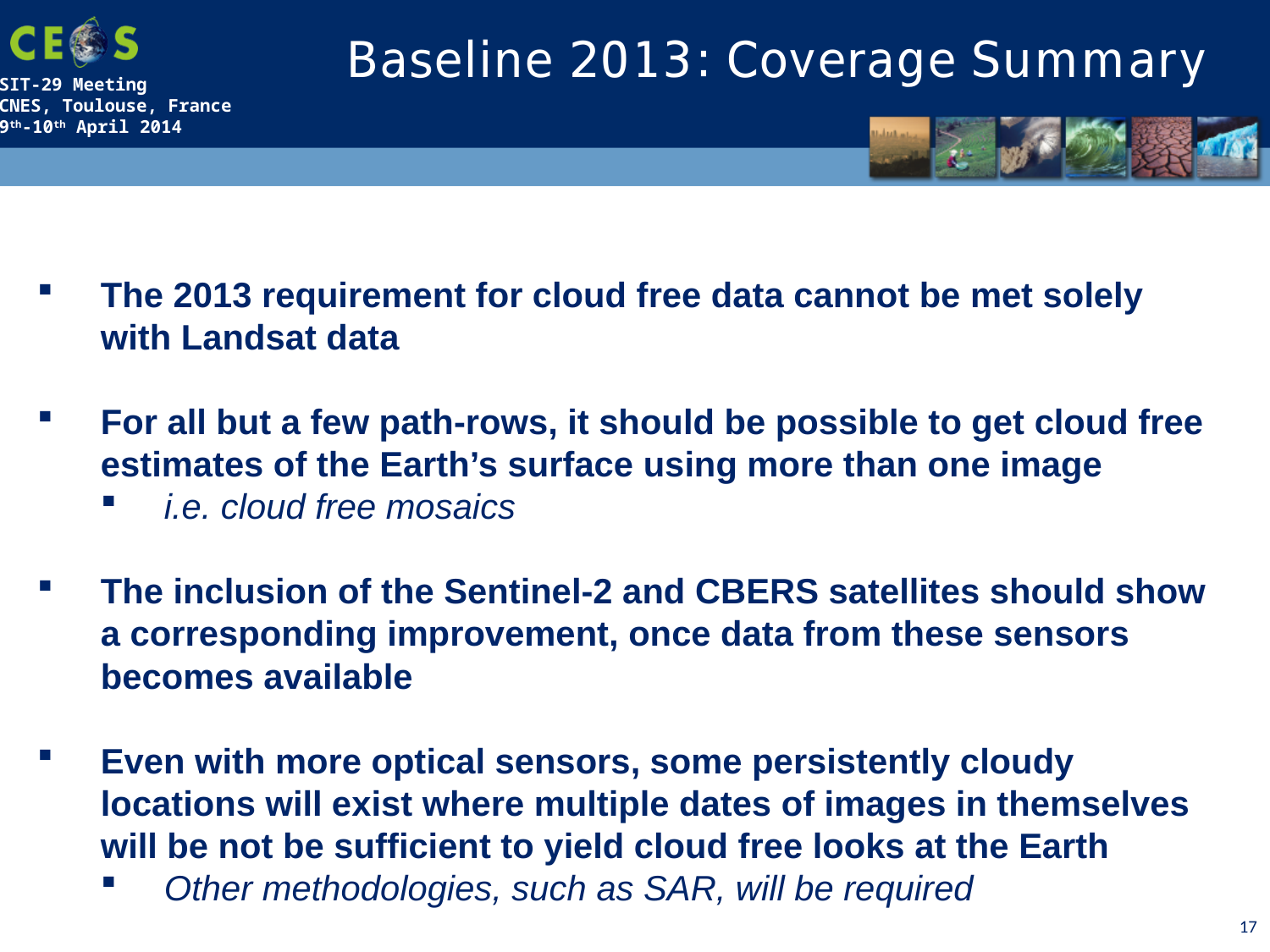

Baseline 2013: Coverage Summary
The 2013 requirement for cloud free data cannot be met solely with Landsat data

For all but a few path-rows, it should be possible to get cloud free estimates of the Earth’s surface using more than one image
i.e. cloud free mosaics

The inclusion of the Sentinel-2 and CBERS satellites should show a corresponding improvement, once data from these sensors becomes available

Even with more optical sensors, some persistently cloudy locations will exist where multiple dates of images in themselves will be not be sufficient to yield cloud free looks at the Earth
Other methodologies, such as SAR, will be required
17